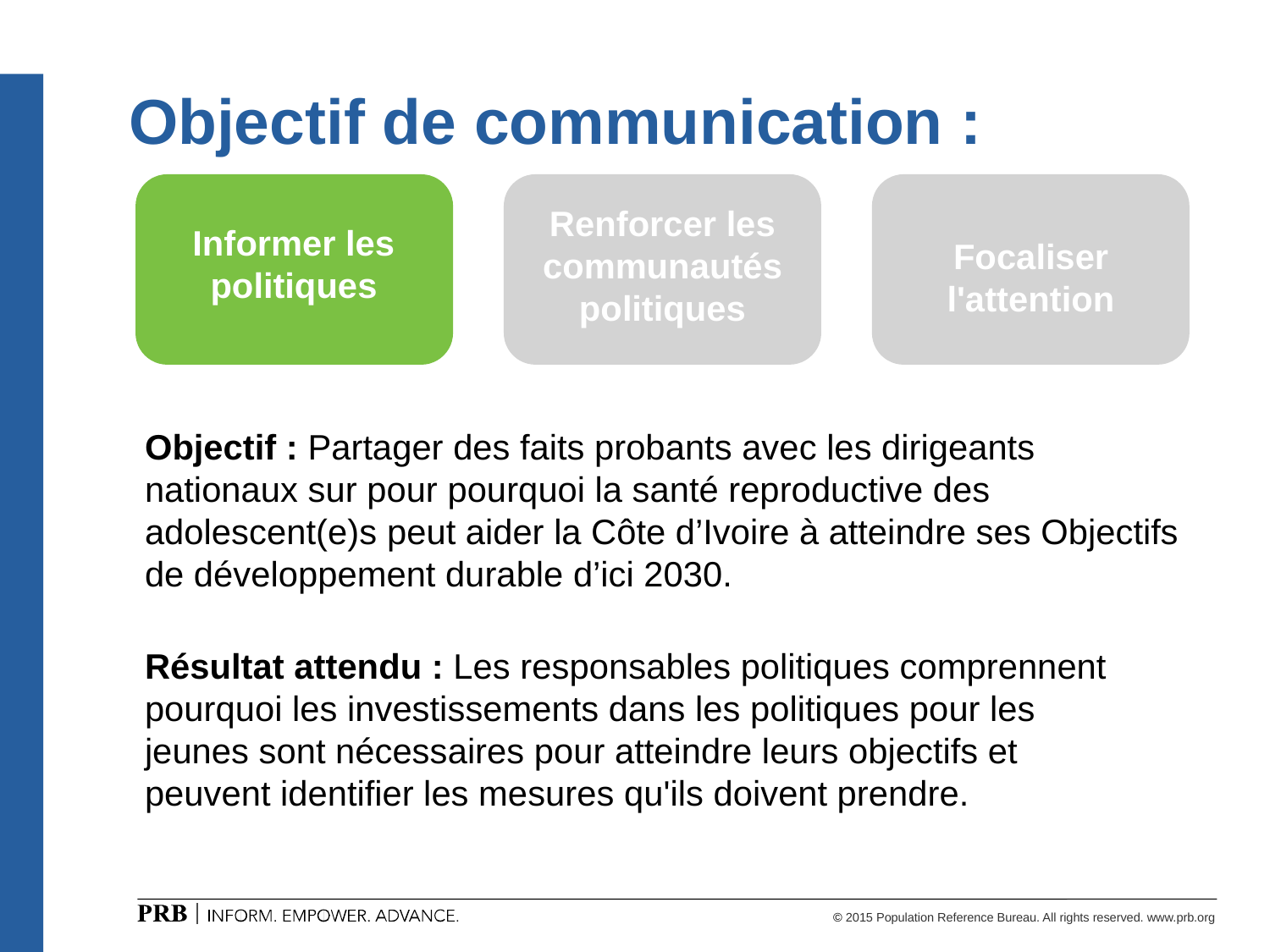

# Objectif de communication :

Informer les politiques

Axé sur l'attention

Renforcer les communautés
politiques
Focaliser l'attention
Objectif : Partager des faits probants avec les dirigeants nationaux sur pour pourquoi la santé reproductive des adolescent(e)s peut aider la Côte d’Ivoire à atteindre ses Objectifs de développement durable d’ici 2030.

Résultat attendu : Les responsables politiques comprennent pourquoi les investissements dans les politiques pour les jeunes sont nécessaires pour atteindre leurs objectifs et peuvent identifier les mesures qu'ils doivent prendre.